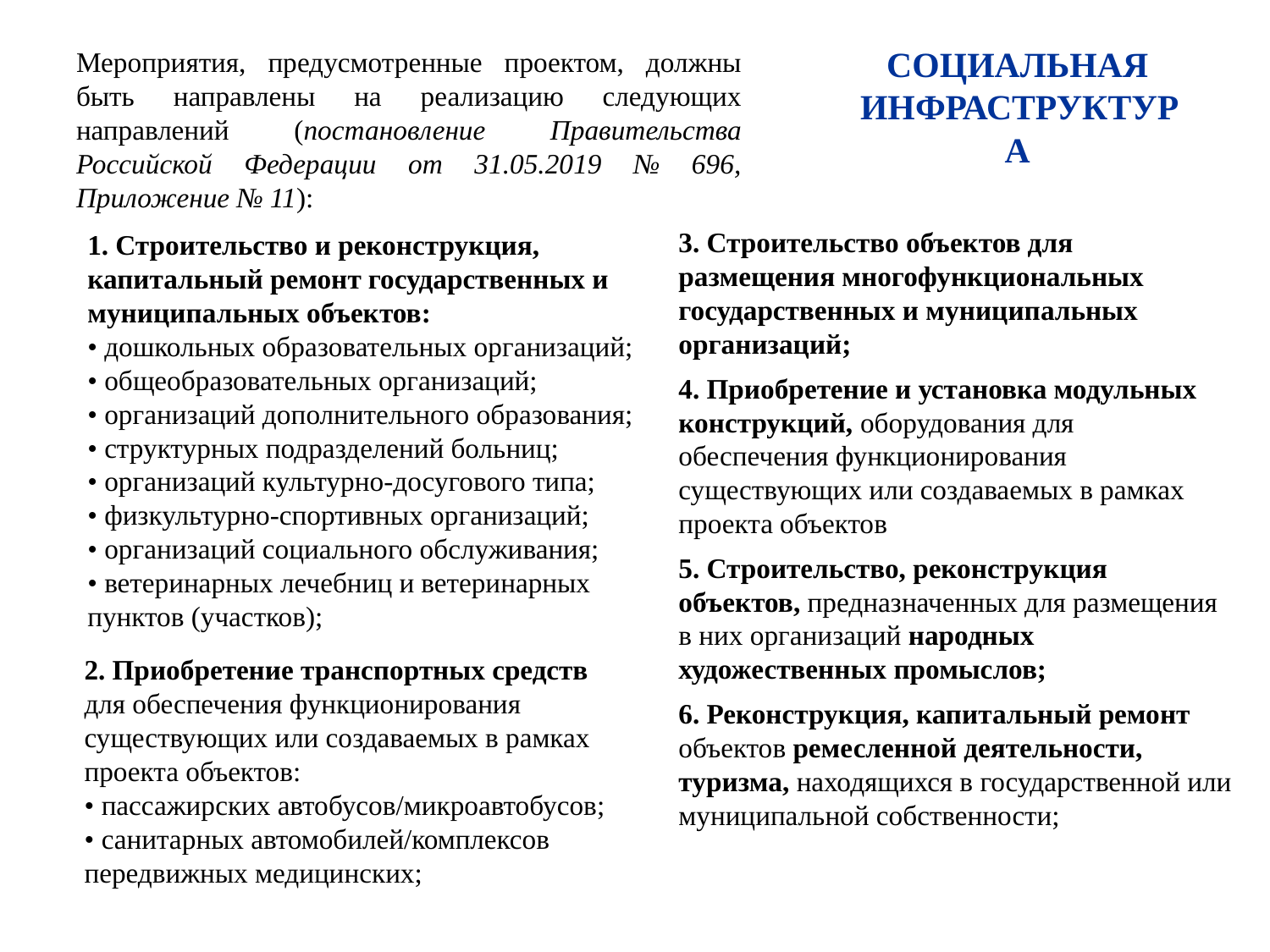

СОЦИАЛЬНАЯ
ИНФРАСТРУКТУРА
# Мероприятия, предусмотренные проектом, должны быть направлены на реализацию следующих направлений (постановление Правительства Российской Федерации от 31.05.2019 № 696, Приложение № 11):
3. Строительство объектов для размещения многофункциональных государственных и муниципальных организаций;
4. Приобретение и установка модульных
конструкций, оборудования для
обеспечения функционирования существующих или создаваемых в рамках проекта объектов
5. Строительство, реконструкция объектов, предназначенных для размещения в них организаций народных художественных промыслов;
6. Реконструкция, капитальный ремонт объектов ремесленной деятельности, туризма, находящихся в государственной или муниципальной собственности;
1. Строительство и реконструкция, капитальный ремонт государственных и муниципальных объектов:
• дошкольных образовательных организаций;
• общеобразовательных организаций;
• организаций дополнительного образования;
• структурных подразделений больниц;
• организаций культурно-досугового типа;
• физкультурно-спортивных организаций;
• организаций социального обслуживания;
• ветеринарных лечебниц и ветеринарных пунктов (участков);
2. Приобретение транспортных средств
для обеспечения функционирования существующих или создаваемых в рамках проекта объектов:
• пассажирских автобусов/микроавтобусов;
• санитарных автомобилей/комплексов передвижных медицинских;